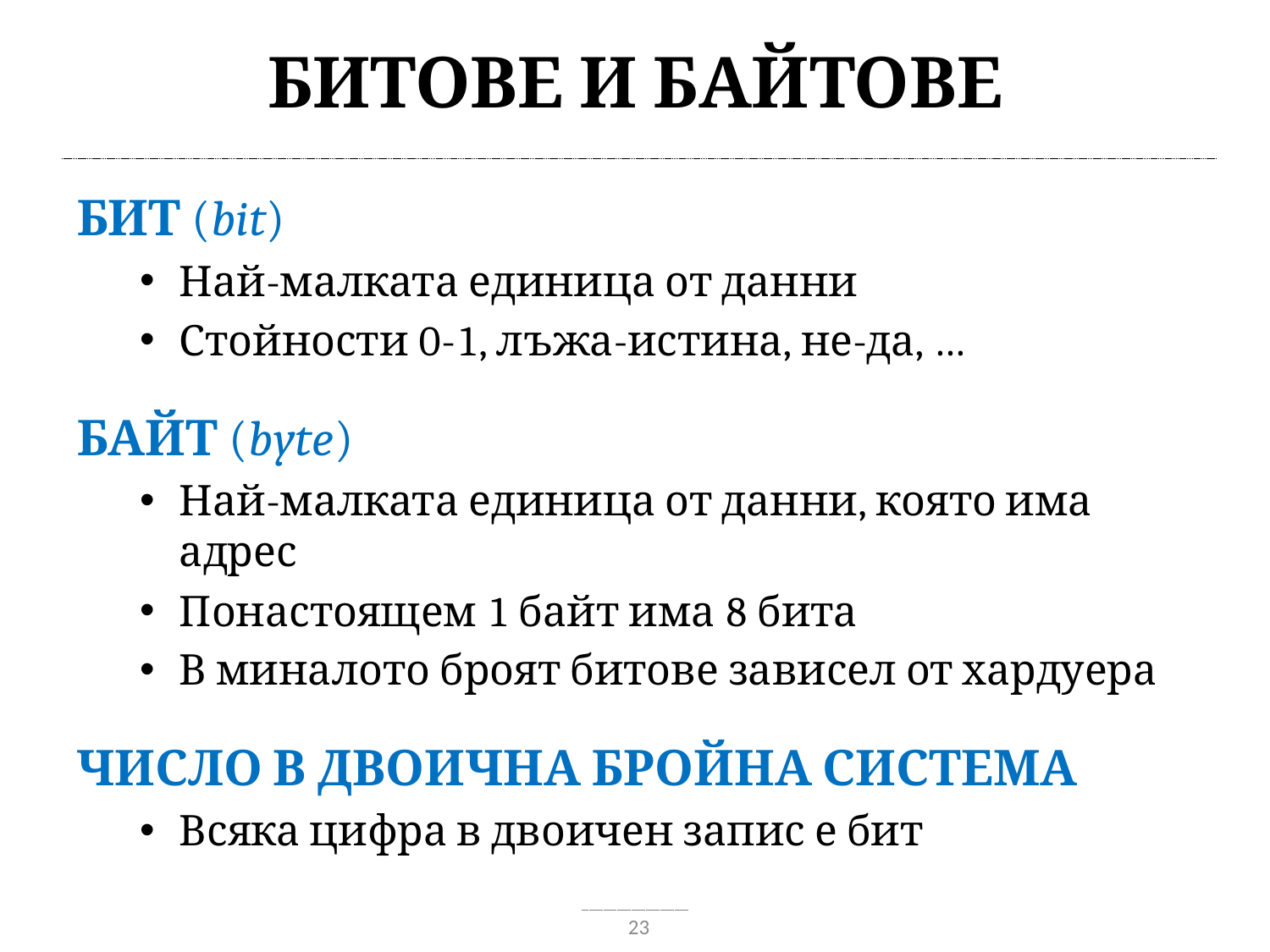

# Битове и байтове
Бит (bit)
Най-малката единица от данни
Стойности 0-1, лъжа-истина, не-да, …
Байт (byte)
Най-малката единица от данни, която има адрес
Понастоящем 1 байт има 8 бита
В миналото броят битове зависел от хардуера
Число в двоична бройна система
Всяка цифра в двоичен запис е бит
23